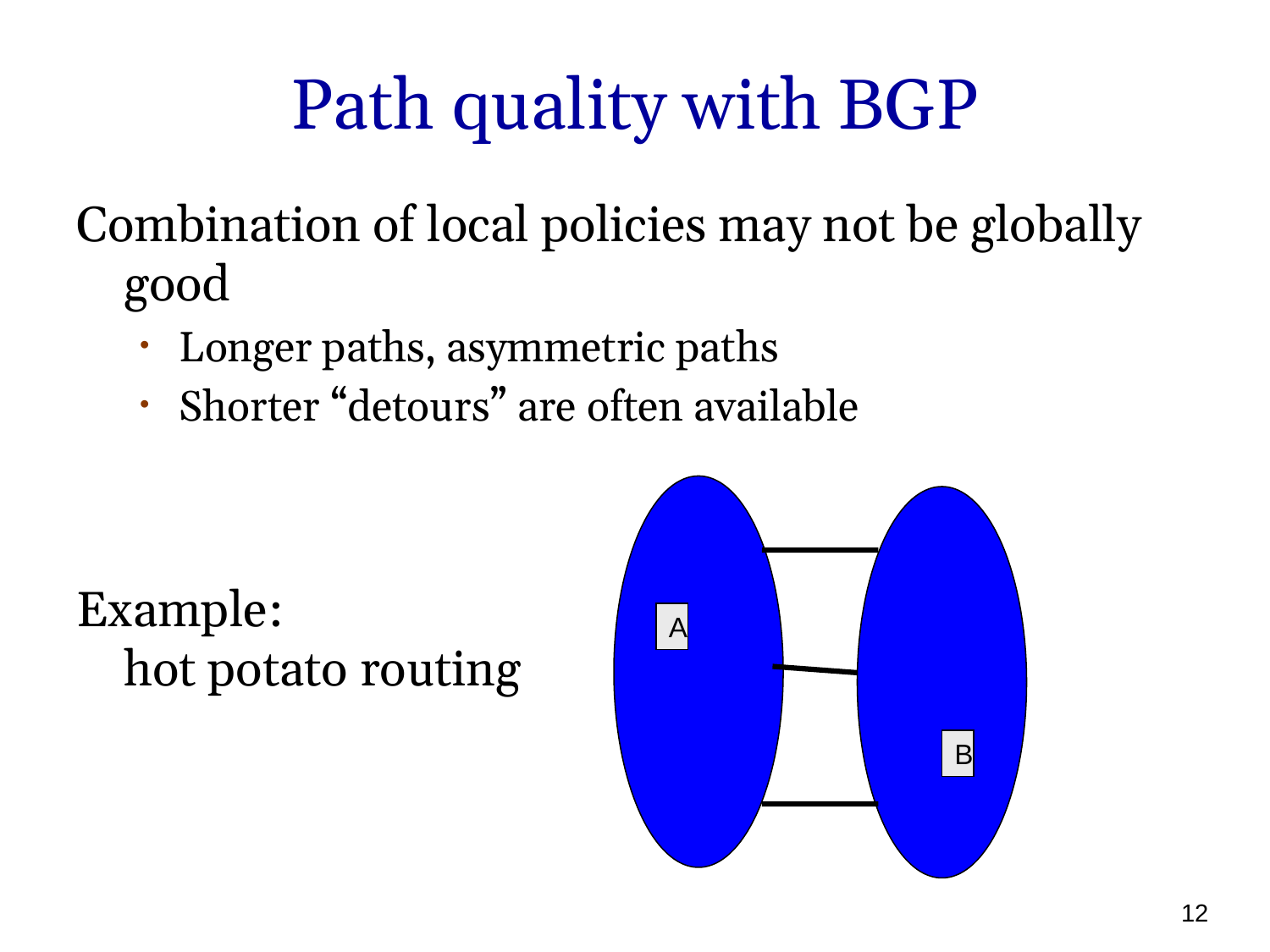

# Path quality with BGP
Combination of local policies may not be globally good
Longer paths, asymmetric paths
Shorter “detours” are often available

Example:
hot potato routing

A

B

12